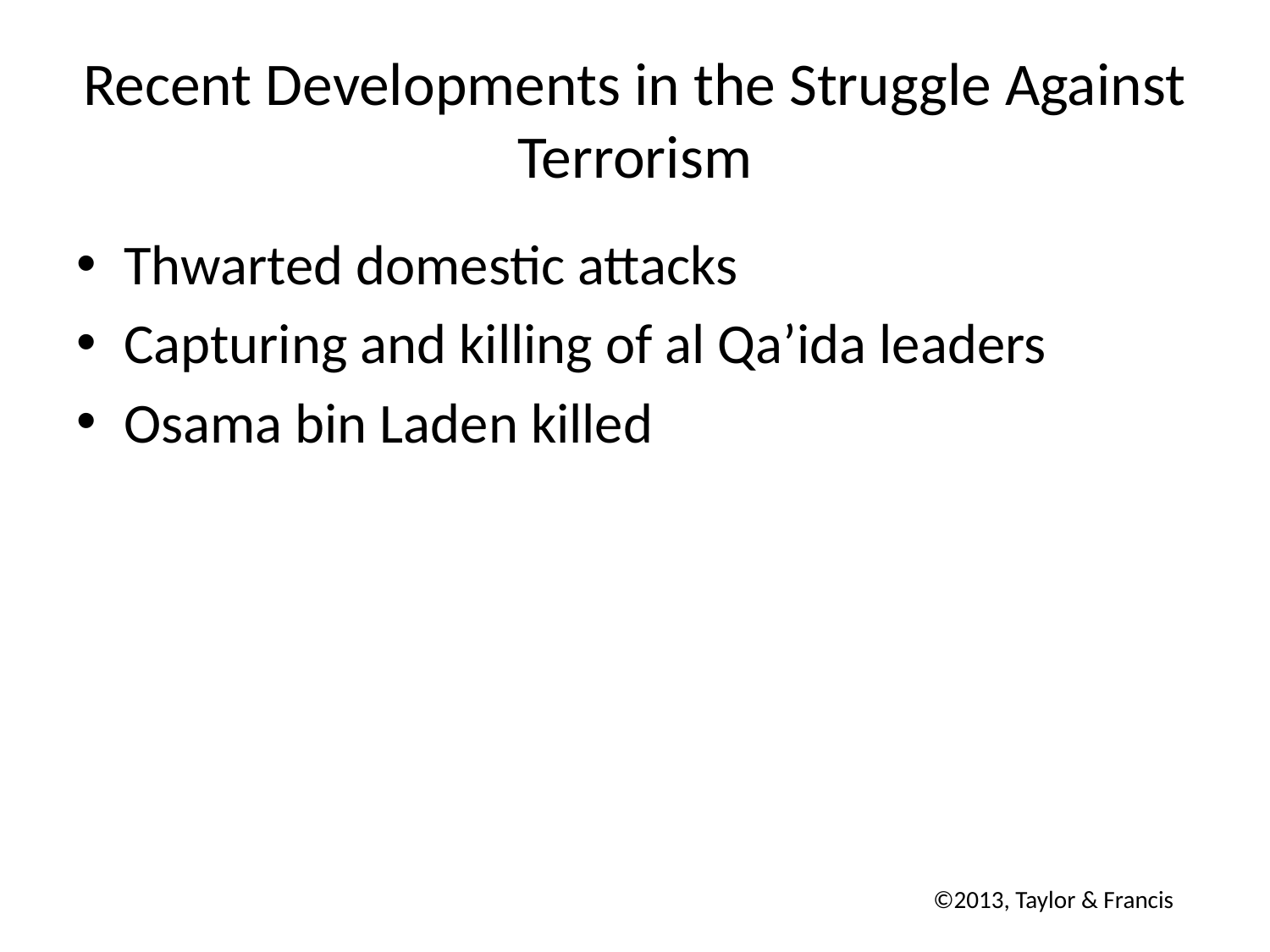

# Recent Developments in the Struggle Against Terrorism
Thwarted domestic attacks
Capturing and killing of al Qa’ida leaders
Osama bin Laden killed
©2013, Taylor & Francis